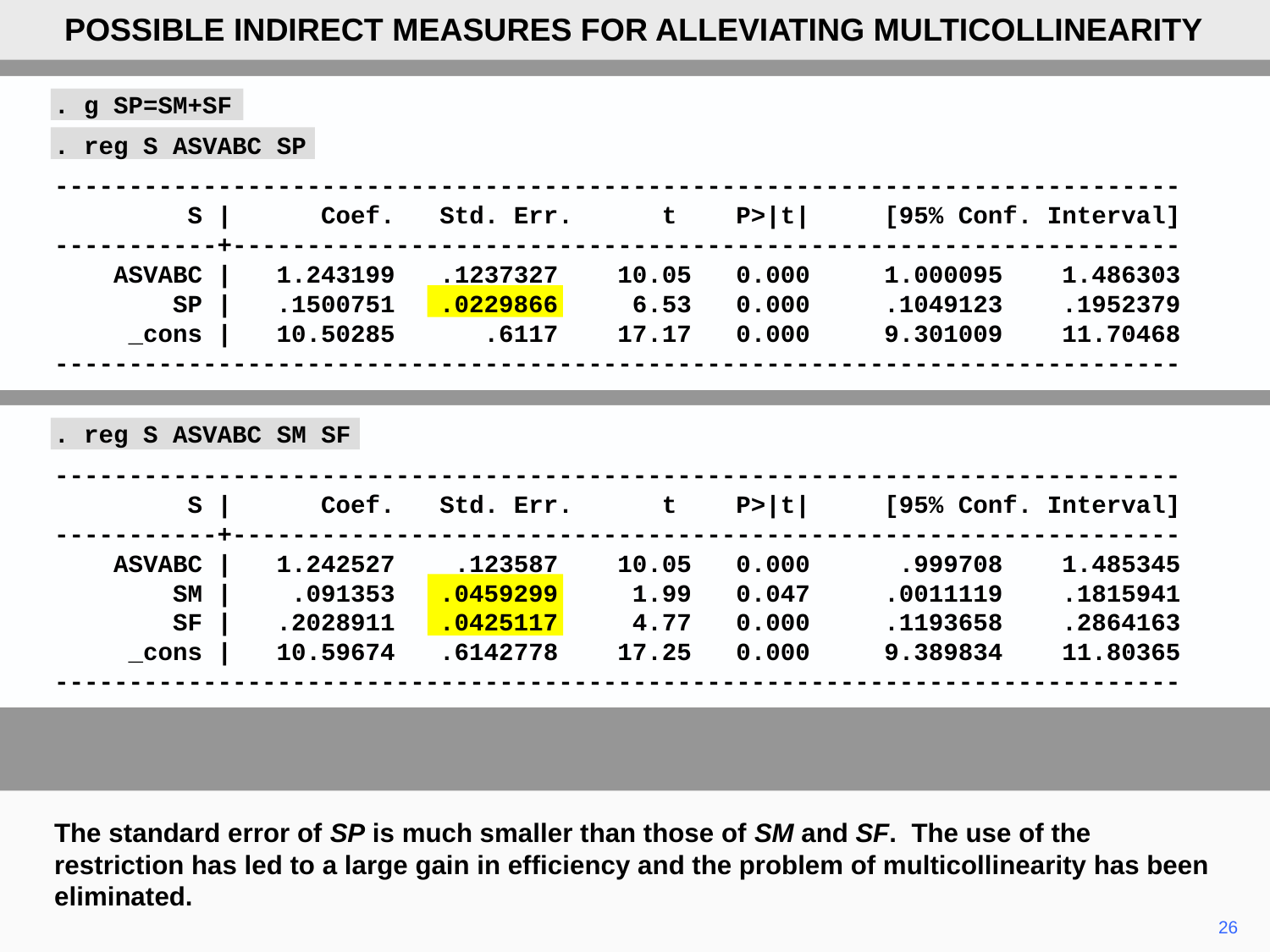

POSSIBLE INDIRECT MEASURES FOR ALLEVIATING MULTICOLLINEARITY

. g SP=SM+SF
. reg S ASVABC SP
----------------------------------------------------------------------------
         S |      Coef.   Std. Err.      t    P>|t|     [95% Conf. Interval]
-----------+----------------------------------------------------------------
    ASVABC |   1.243199   .1237327    10.05   0.000     1.000095    1.486303
        SP |   .1500751   .0229866     6.53   0.000     .1049123    .1952379
     _cons |   10.50285      .6117    17.17   0.000     9.301009    11.70468
----------------------------------------------------------------------------

. reg S ASVABC SM SF
----------------------------------------------------------------------------
         S |      Coef.   Std. Err.      t    P>|t|     [95% Conf. Interval]
-----------+----------------------------------------------------------------
    ASVABC |   1.242527    .123587    10.05   0.000      .999708    1.485345
        SM |    .091353   .0459299     1.99   0.047     .0011119    .1815941
        SF |   .2028911   .0425117     4.77   0.000     .1193658    .2864163
     _cons |   10.59674   .6142778    17.25   0.000     9.389834    11.80365
----------------------------------------------------------------------------

The standard error of SP is much smaller than those of SM and SF.  The use of the restriction has led to a large gain in efficiency and the problem of multicollinearity has been eliminated.
26